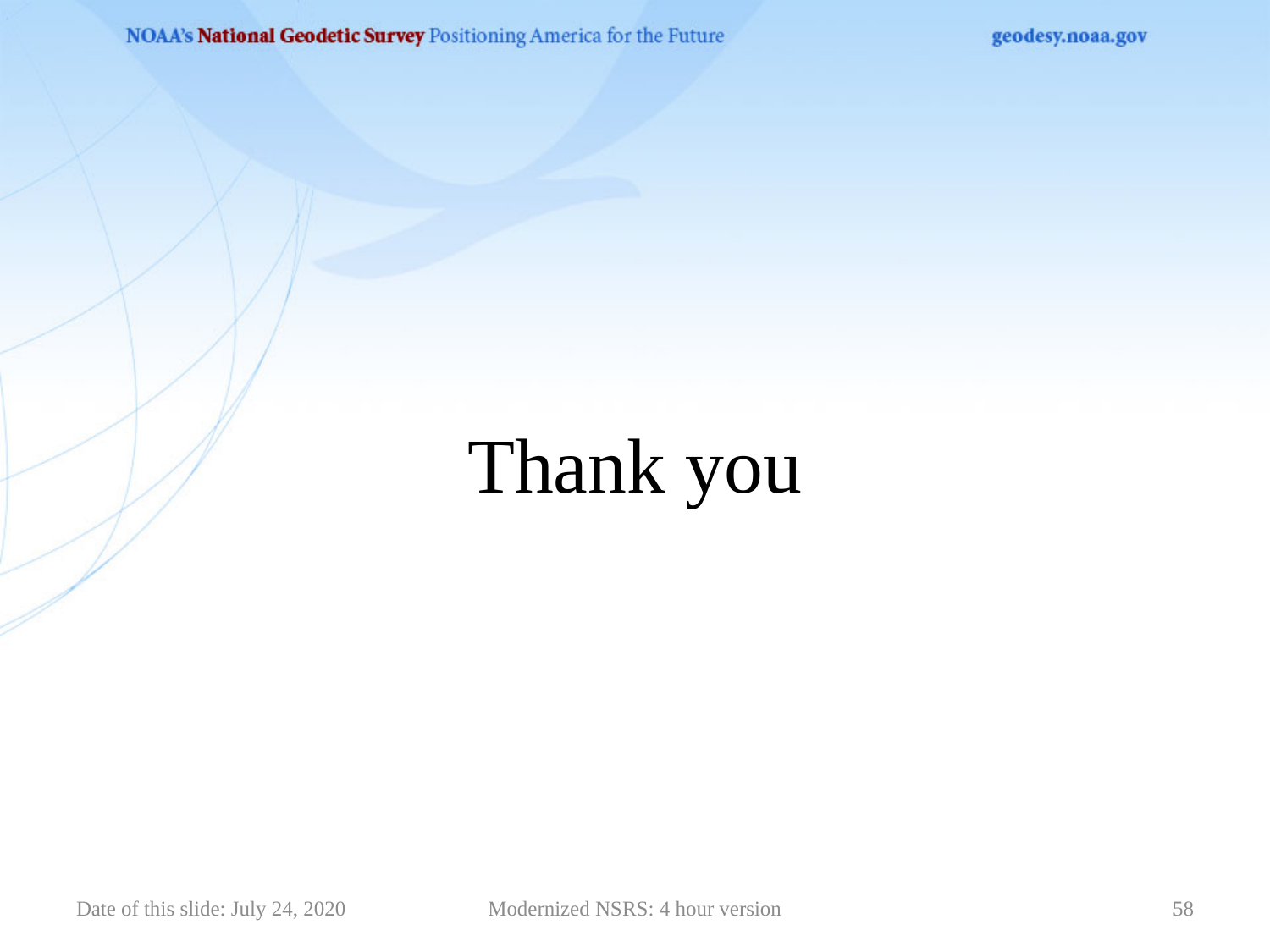

# Thank you
Date of this slide: July 24, 2020
Modernized NSRS: 4 hour version
58